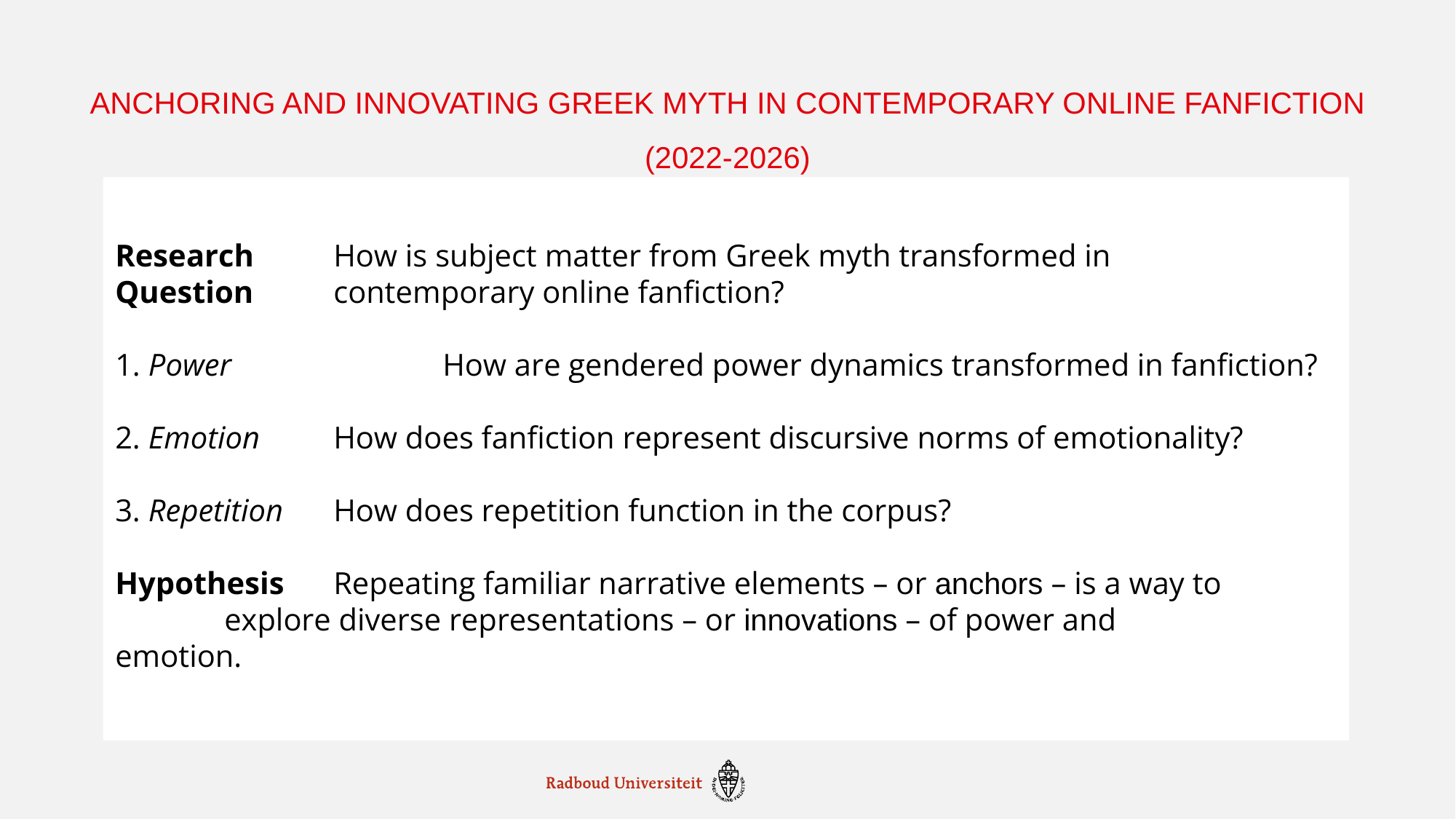

# Anchoring and Innovating Greek Myth in Contemporary Online Fanfiction (2022-2026)

Research 	How is subject matter from Greek myth transformed in
Question	contemporary online fanfiction?

1. Power 		How are gendered power dynamics transformed in fanfiction?

2. Emotion 	How does fanfiction represent discursive norms of emotionality?

3. Repetition 	How does repetition function in the corpus?

Hypothesis 	Repeating familiar narrative elements – or anchors – is a way to 		explore diverse representations – or innovations – of power and 		emotion.